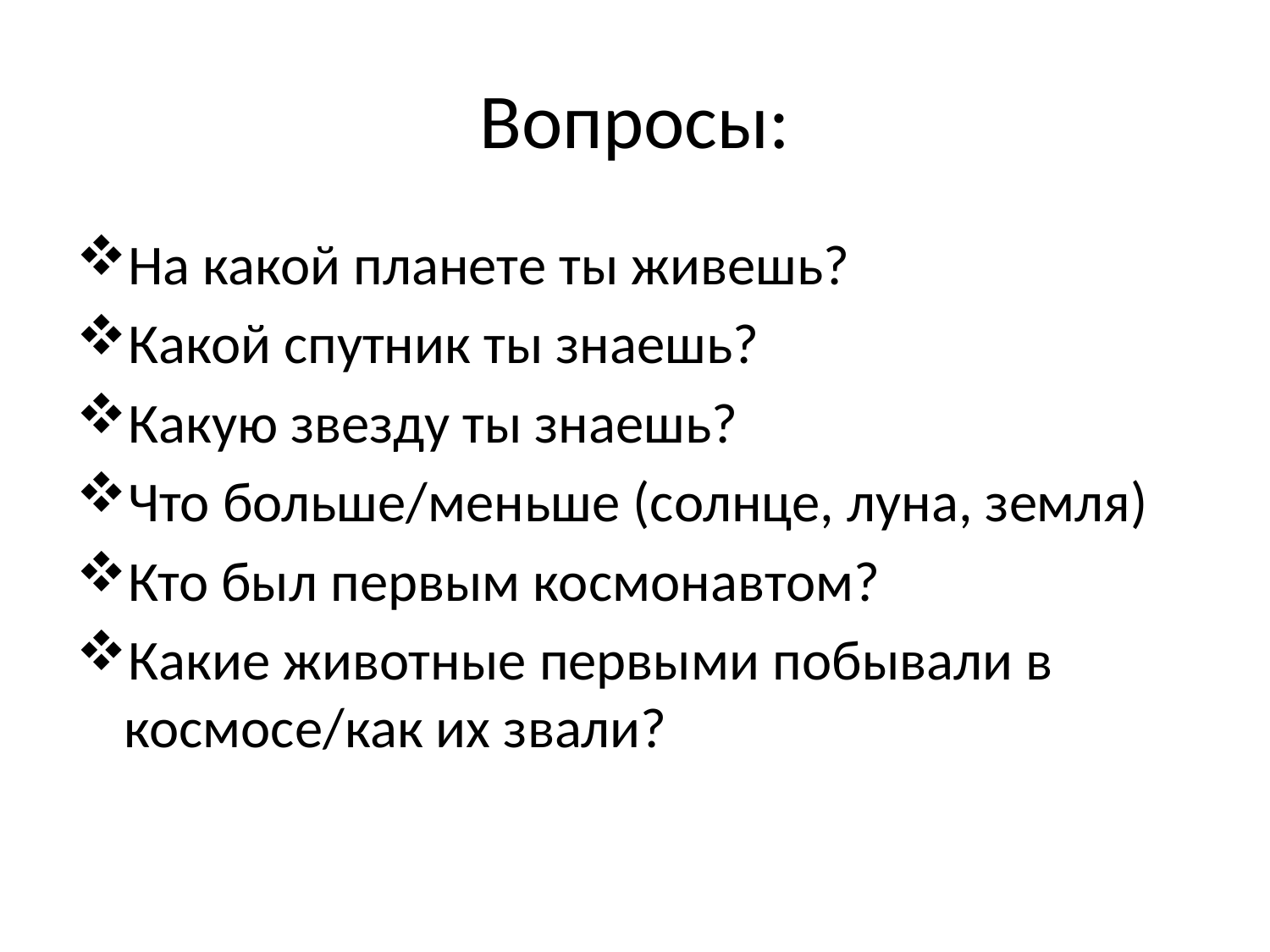

# Вопросы:
На какой планете ты живешь?
Какой спутник ты знаешь?
Какую звезду ты знаешь?
Что больше/меньше (солнце, луна, земля)
Кто был первым космонавтом?
Какие животные первыми побывали в космосе/как их звали?